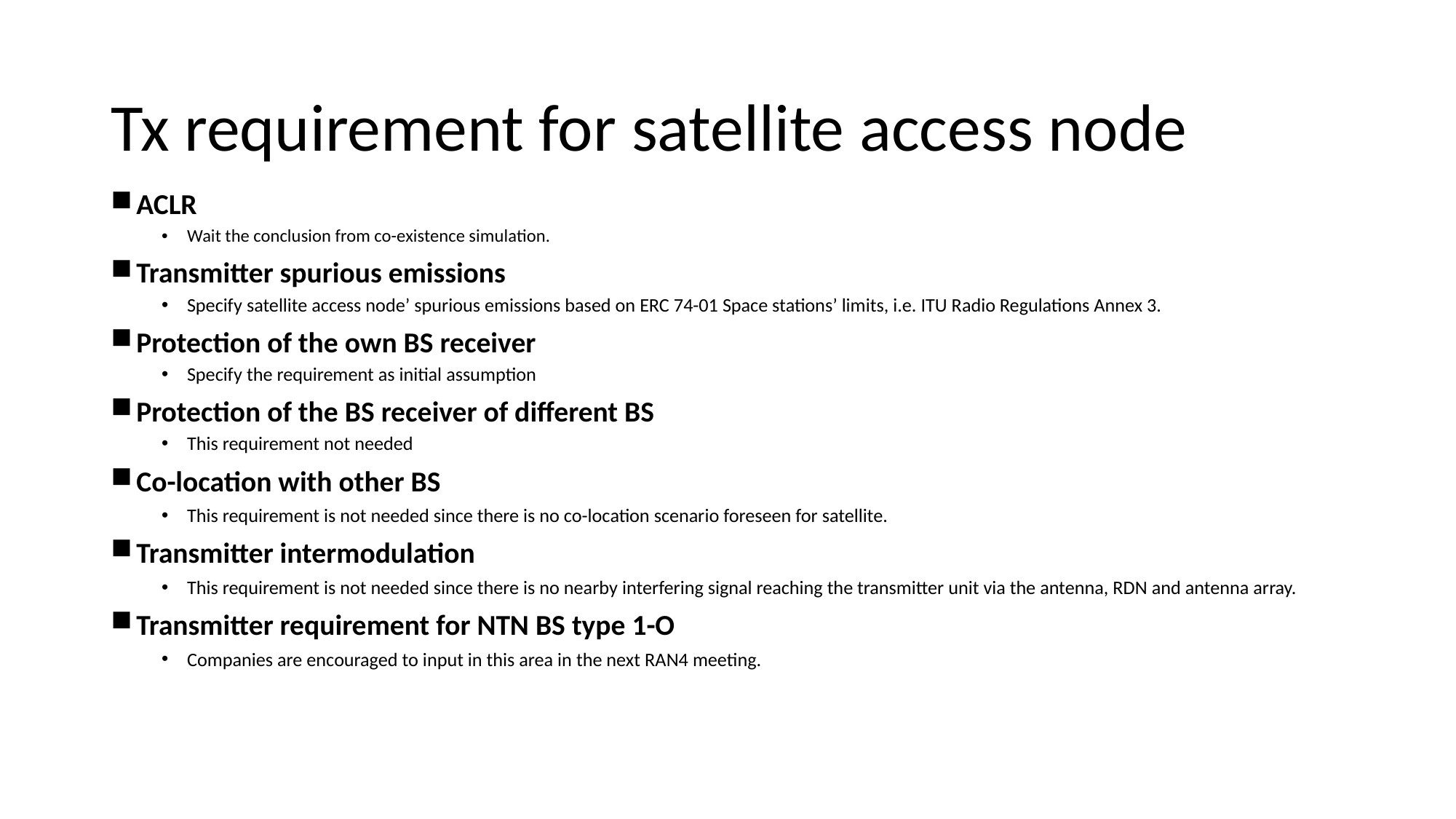

# Tx requirement for satellite access node
ACLR
Wait the conclusion from co-existence simulation.
Transmitter spurious emissions
Specify satellite access node’ spurious emissions based on ERC 74-01 Space stations’ limits, i.e. ITU Radio Regulations Annex 3.
Protection of the own BS receiver
Specify the requirement as initial assumption
Protection of the BS receiver of different BS
This requirement not needed
Co-location with other BS
This requirement is not needed since there is no co-location scenario foreseen for satellite.
Transmitter intermodulation
This requirement is not needed since there is no nearby interfering signal reaching the transmitter unit via the antenna, RDN and antenna array.
Transmitter requirement for NTN BS type 1-O
Companies are encouraged to input in this area in the next RAN4 meeting.